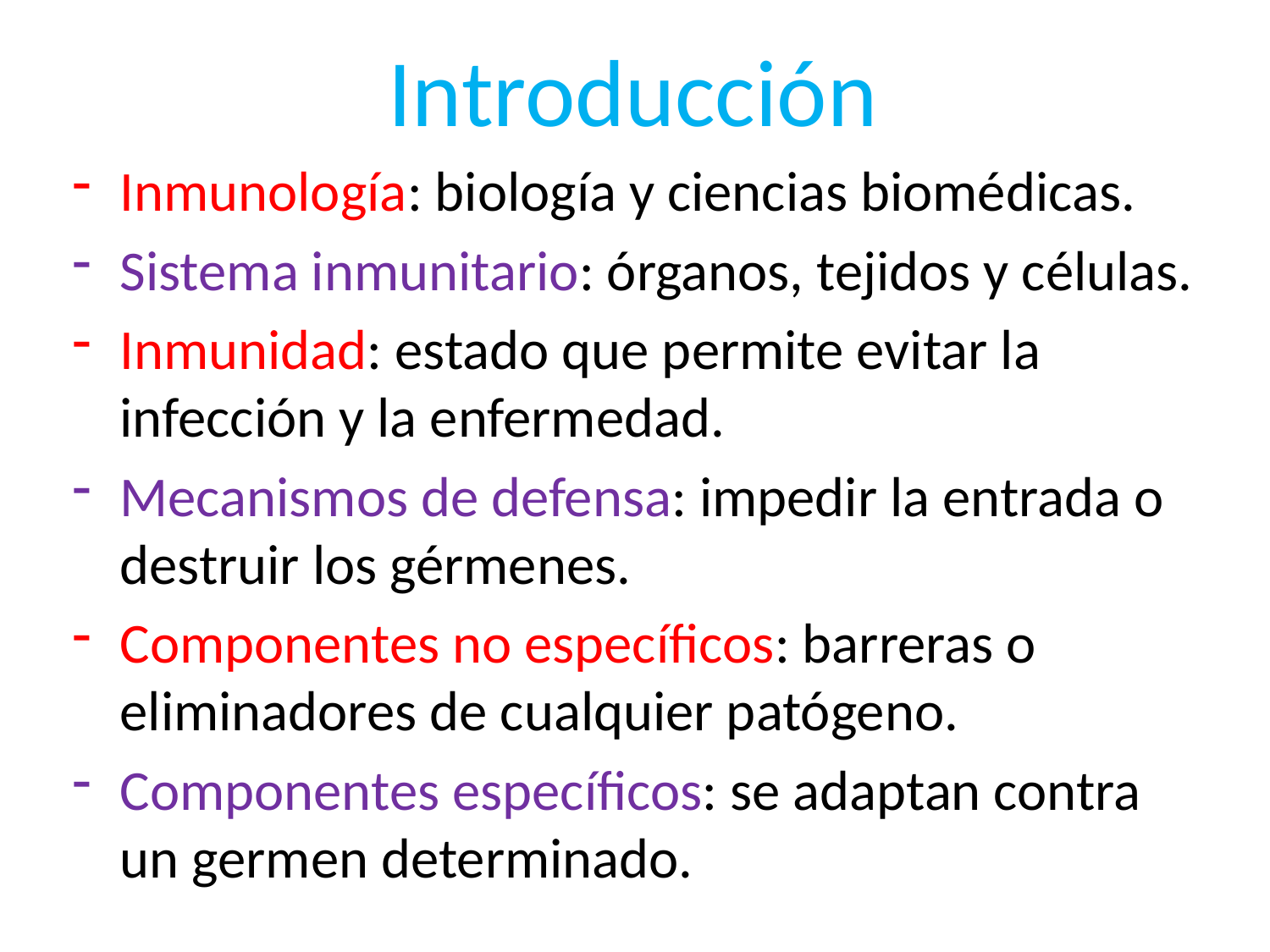

# Introducción
Inmunología: biología y ciencias biomédicas.
Sistema inmunitario: órganos, tejidos y células.
Inmunidad: estado que permite evitar la infección y la enfermedad.
Mecanismos de defensa: impedir la entrada o destruir los gérmenes.
Componentes no específicos: barreras o eliminadores de cualquier patógeno.
Componentes específicos: se adaptan contra un germen determinado.